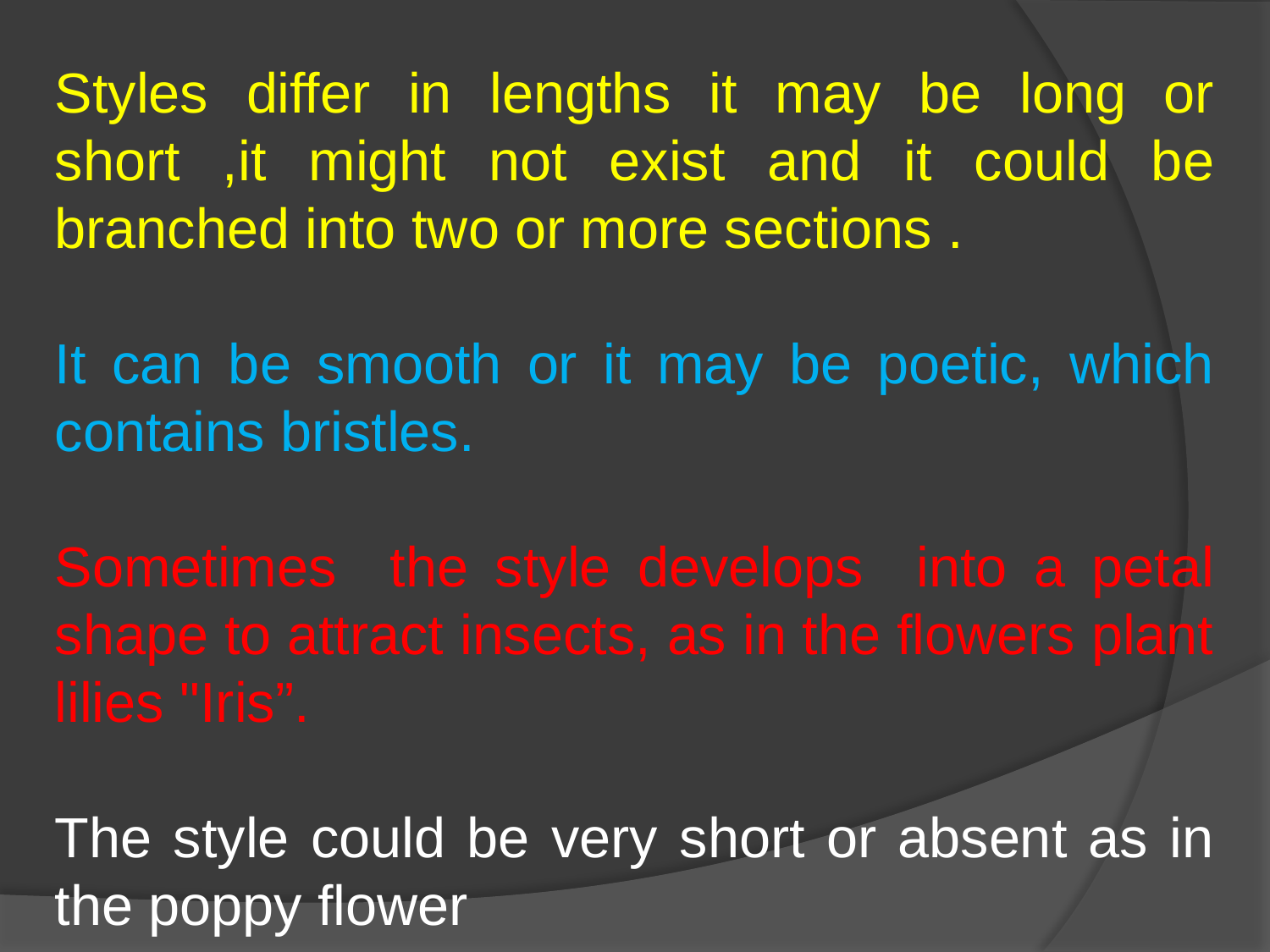

Styles differ in lengths it may be long or short ,it might not exist and it could be branched into two or more sections .

It can be smooth or it may be poetic, which contains bristles.

Sometimes  the style develops  into a petal shape to attract insects, as in the flowers plant lilies "Iris”.

The style could be very short or absent as in the poppy flower